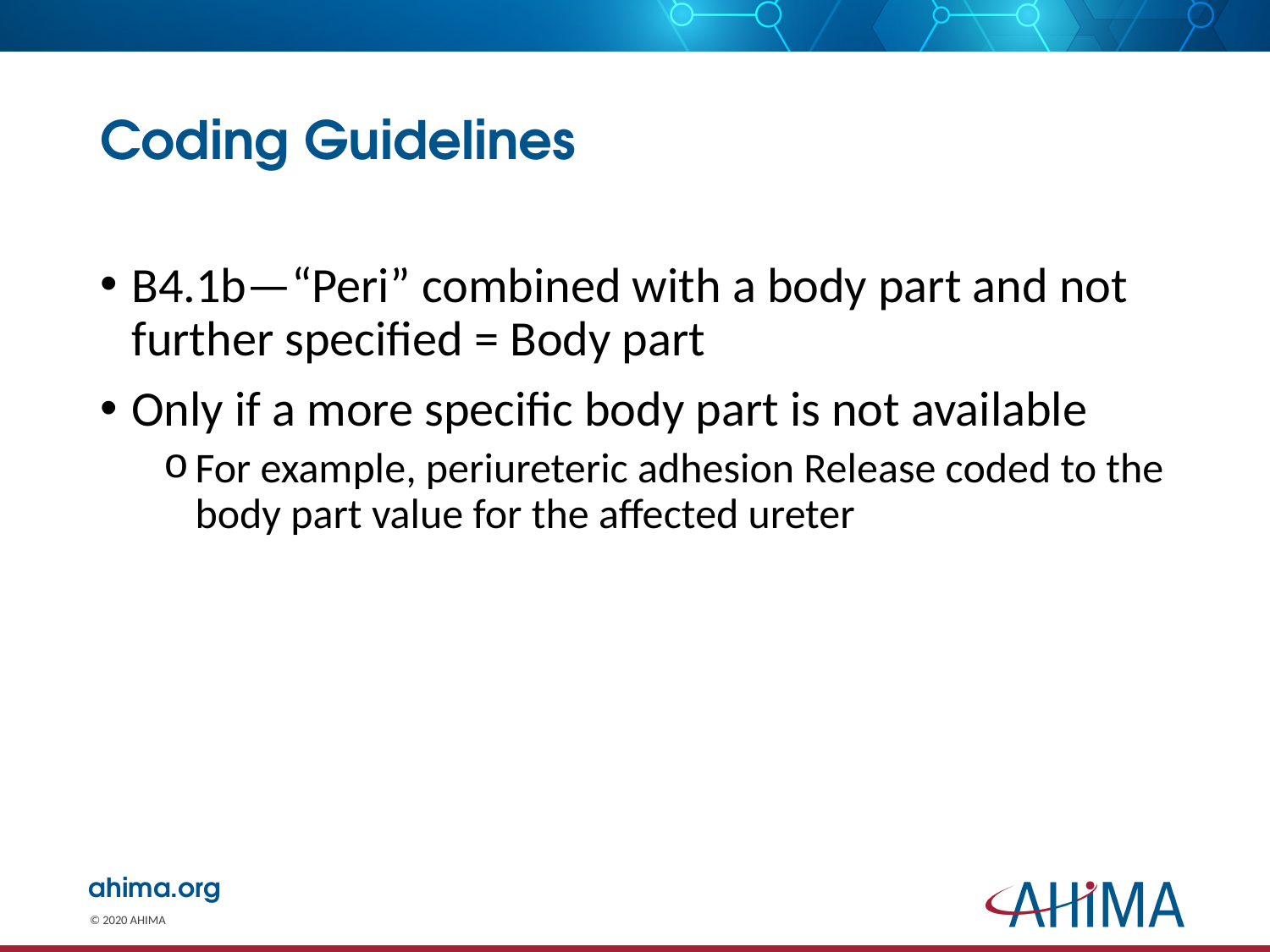

# Coding Guidelines
B4.1b—“Peri” combined with a body part and not further specified = Body part
Only if a more specific body part is not available
For example, periureteric adhesion Release coded to the body part value for the affected ureter